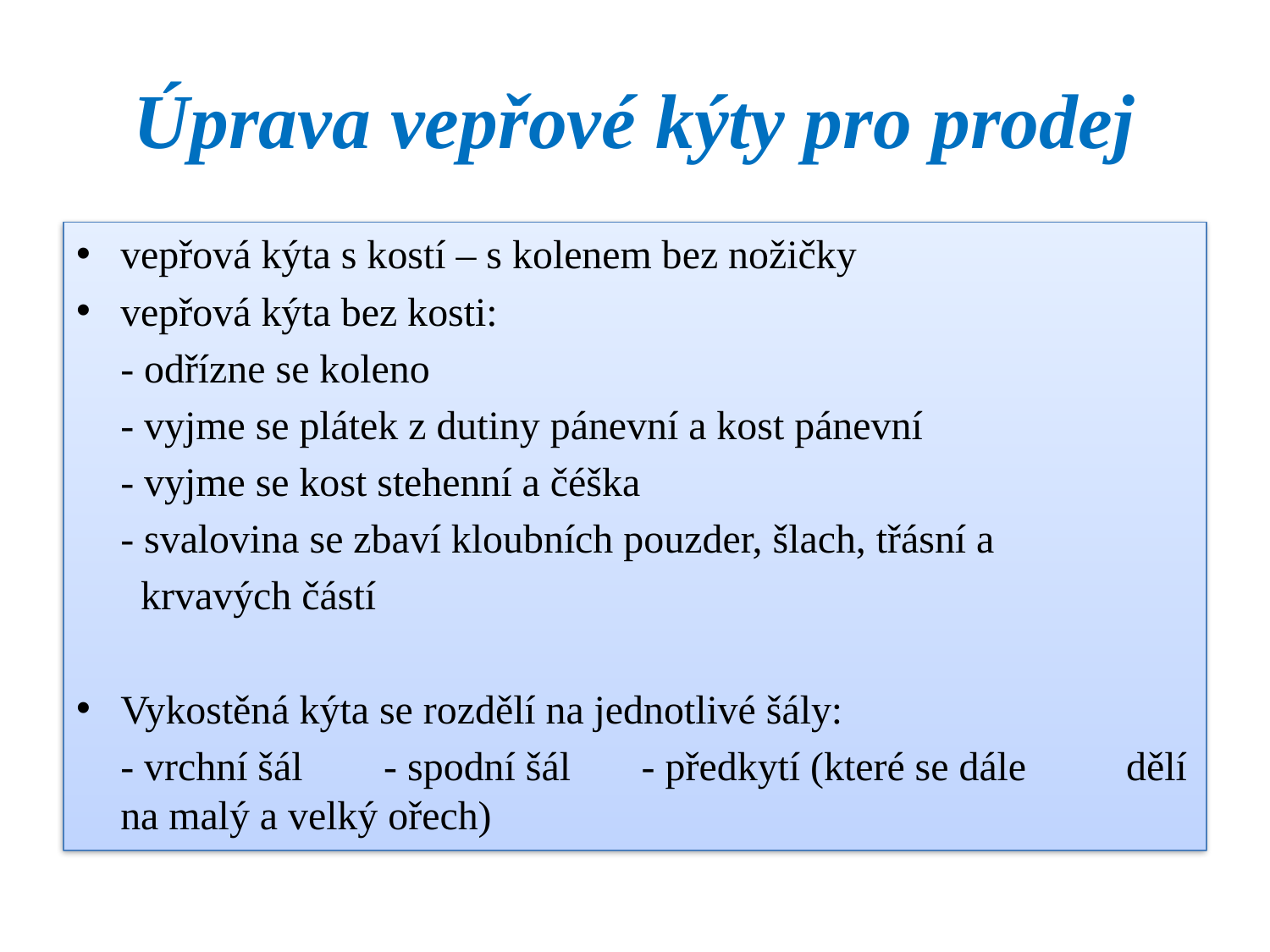

# Úprava vepřové kýty pro prodej
vepřová kýta s kostí – s kolenem bez nožičky
vepřová kýta bez kosti:
	- odřízne se koleno
	- vyjme se plátek z dutiny pánevní a kost pánevní
	- vyjme se kost stehenní a čéška
	- svalovina se zbaví kloubních pouzder, šlach, třásní a
	  krvavých částí

Vykostěná kýta se rozdělí na jednotlivé šály:
	- vrchní šál        - spodní šál       - předkytí (které se dále 					dělí na malý a velký ořech)